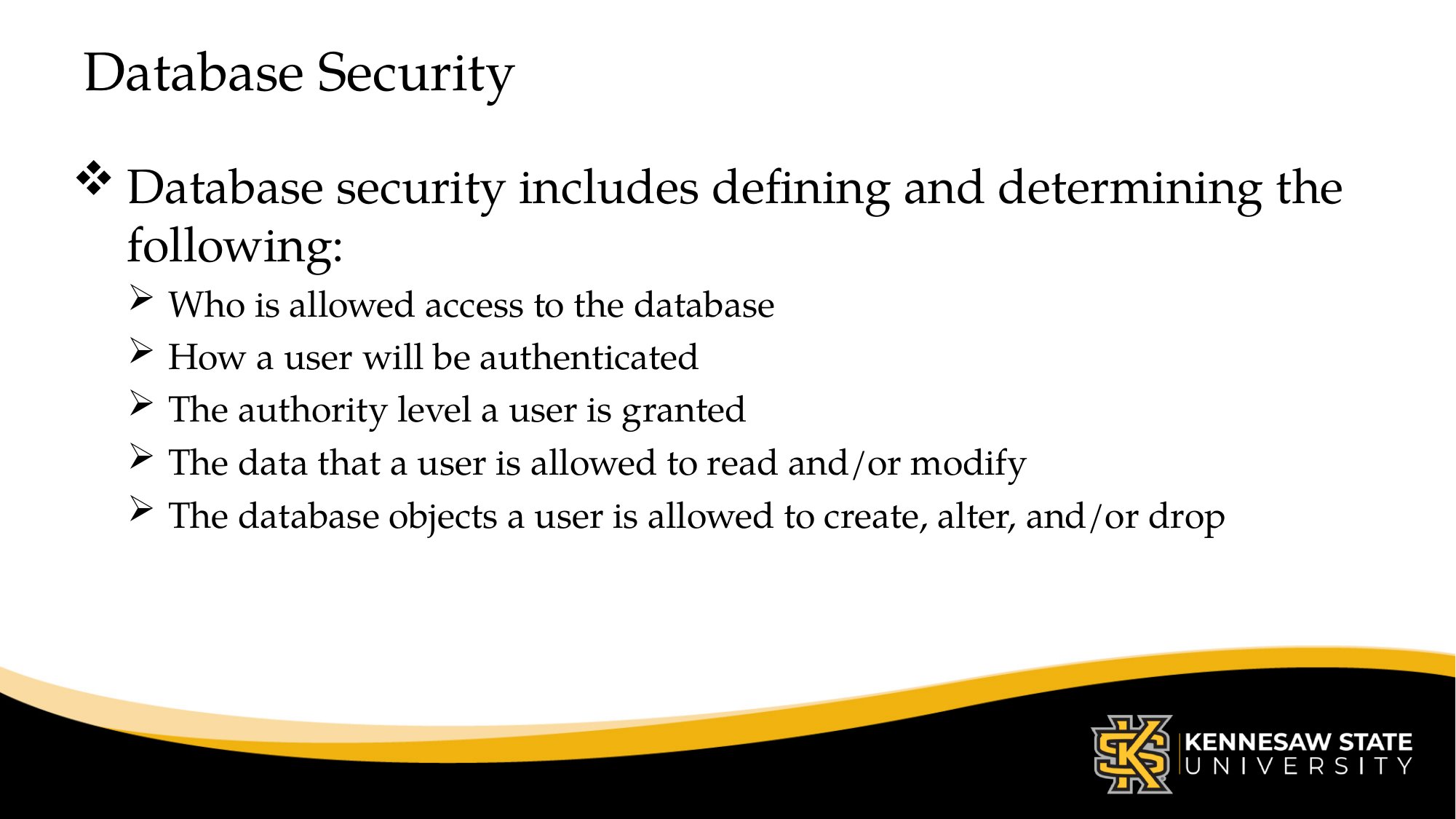

# Database Security
Database security includes defining and determining the following:
Who is allowed access to the database
How a user will be authenticated
The authority level a user is granted
The data that a user is allowed to read and/or modify
The database objects a user is allowed to create, alter, and/or drop